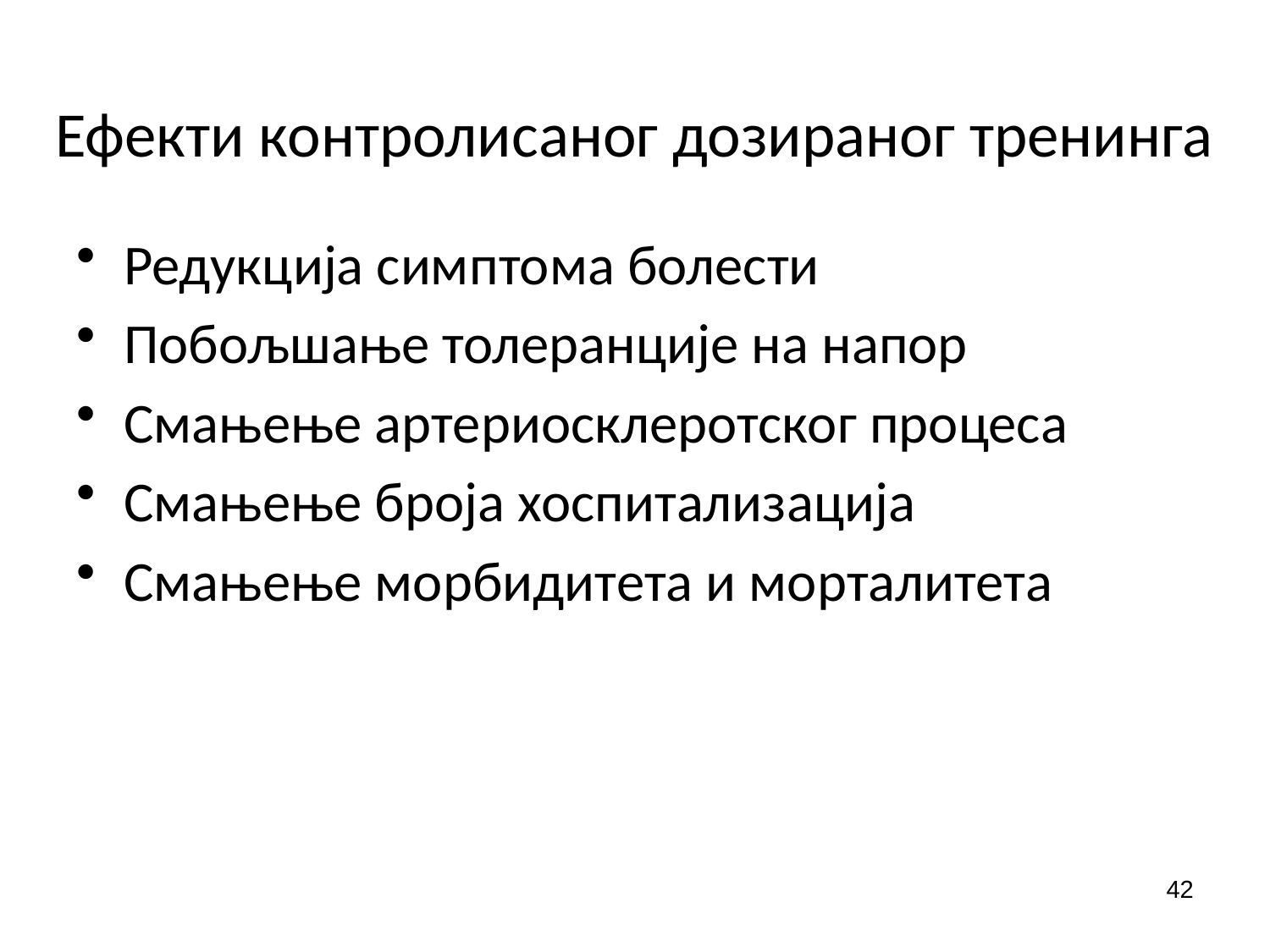

# Ефекти контролисаног дозираног тренинга
Редукција симптома болести
Побољшање толеранције на напор
Смањење артериосклеротског процеса
Смањење броја хоспитализација
Смањење морбидитета и морталитета
42